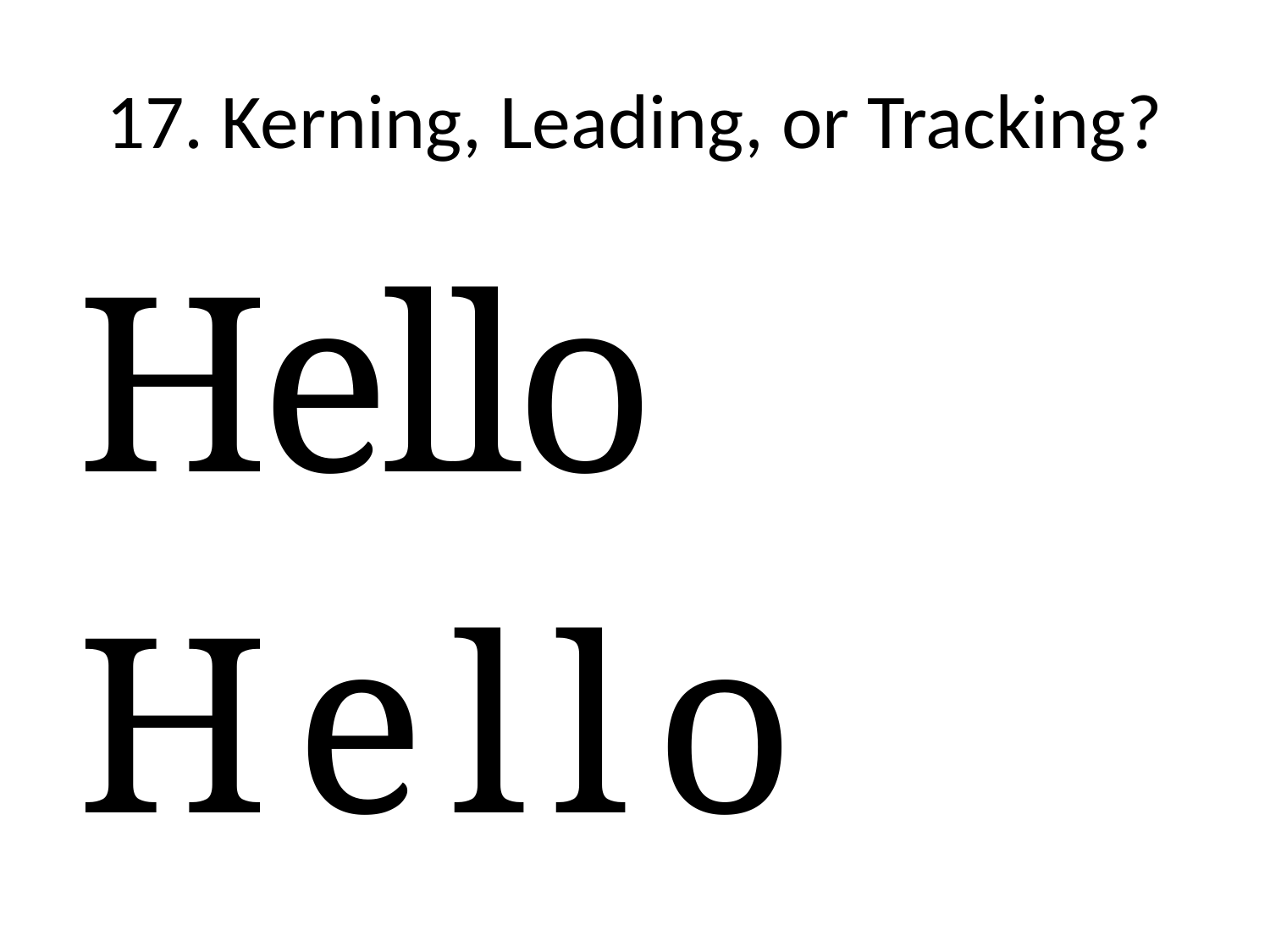

# 17. Kerning, Leading, or Tracking?
Hello
Hello